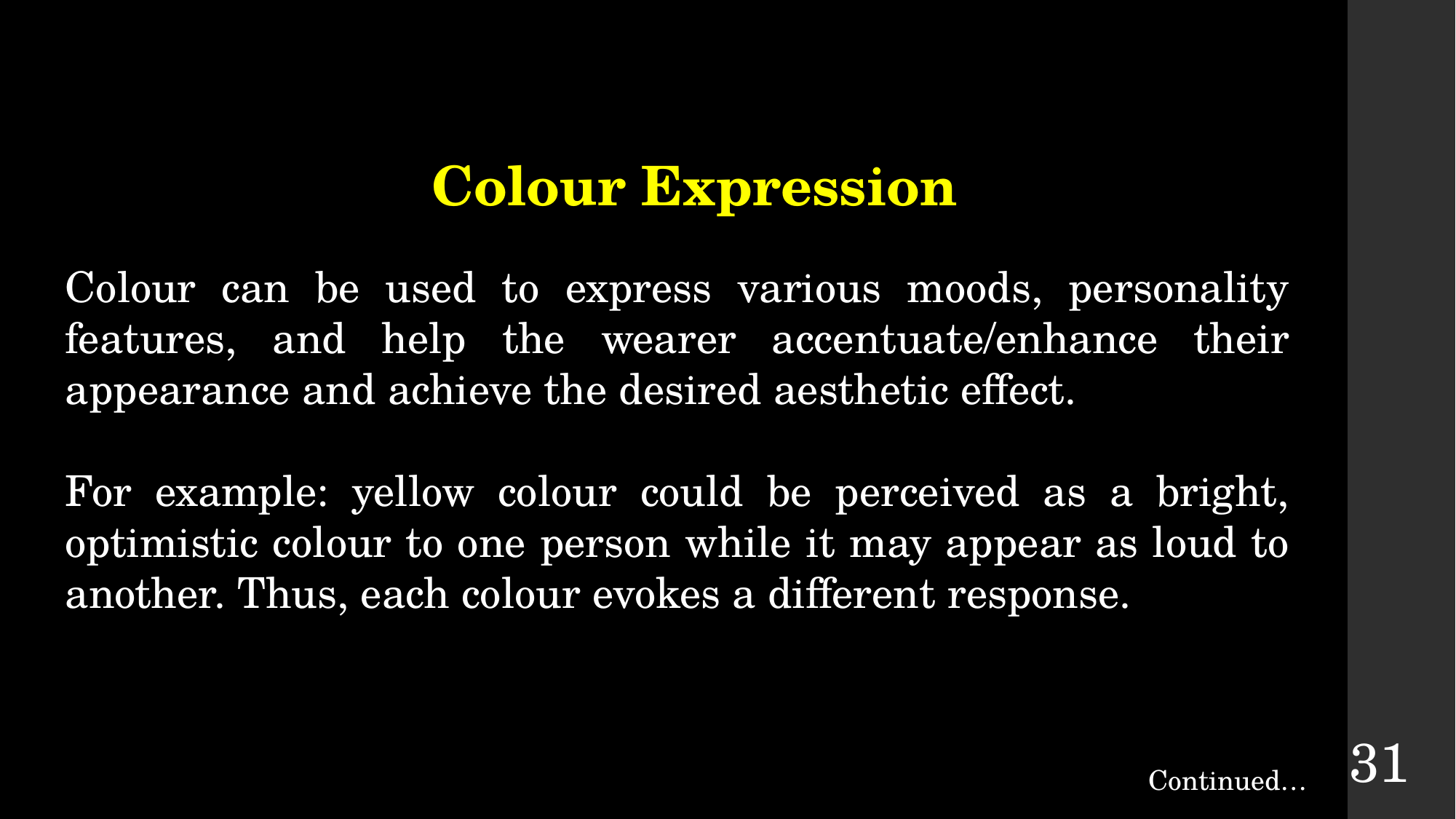

Colour Expression
Colour can be used to express various moods, personality features, and help the wearer accentuate/enhance their appearance and achieve the desired aesthetic effect.

For example: yellow colour could be perceived as a bright, optimistic colour to one person while it may appear as loud to another. Thus, each colour evokes a different response.
31
Continued…